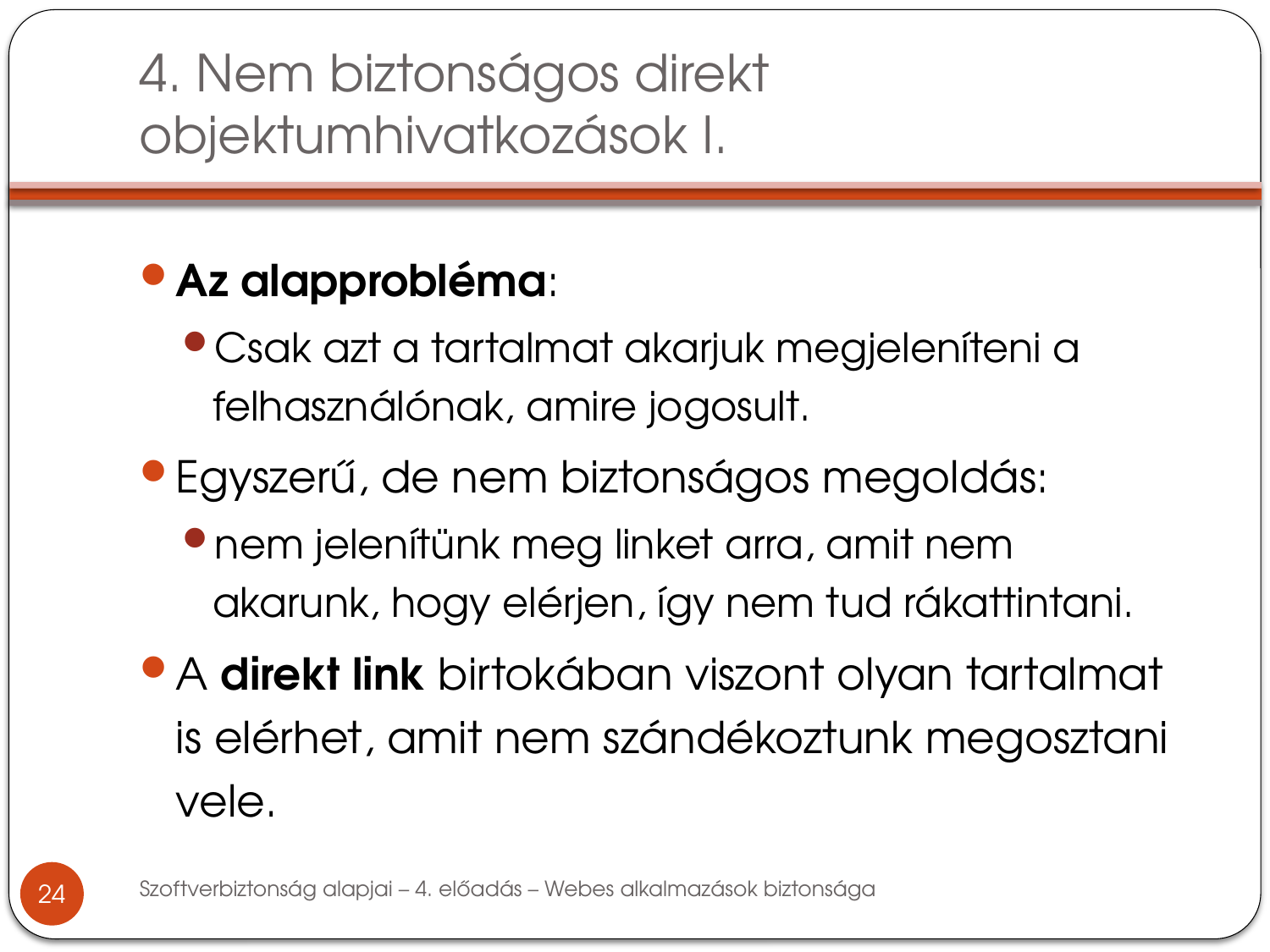

# 4. Nem biztonságos direkt objektumhivatkozások I.
Az alapprobléma:
Csak azt a tartalmat akarjuk megjeleníteni a felhasználónak, amire jogosult.
Egyszerű, de nem biztonságos megoldás:
nem jelenítünk meg linket arra, amit nem akarunk, hogy elérjen, így nem tud rákattintani.
A direkt link birtokában viszont olyan tartalmat is elérhet, amit nem szándékoztunk megosztani vele.
Szoftverbiztonság alapjai – 4. előadás – Webes alkalmazások biztonsága
24